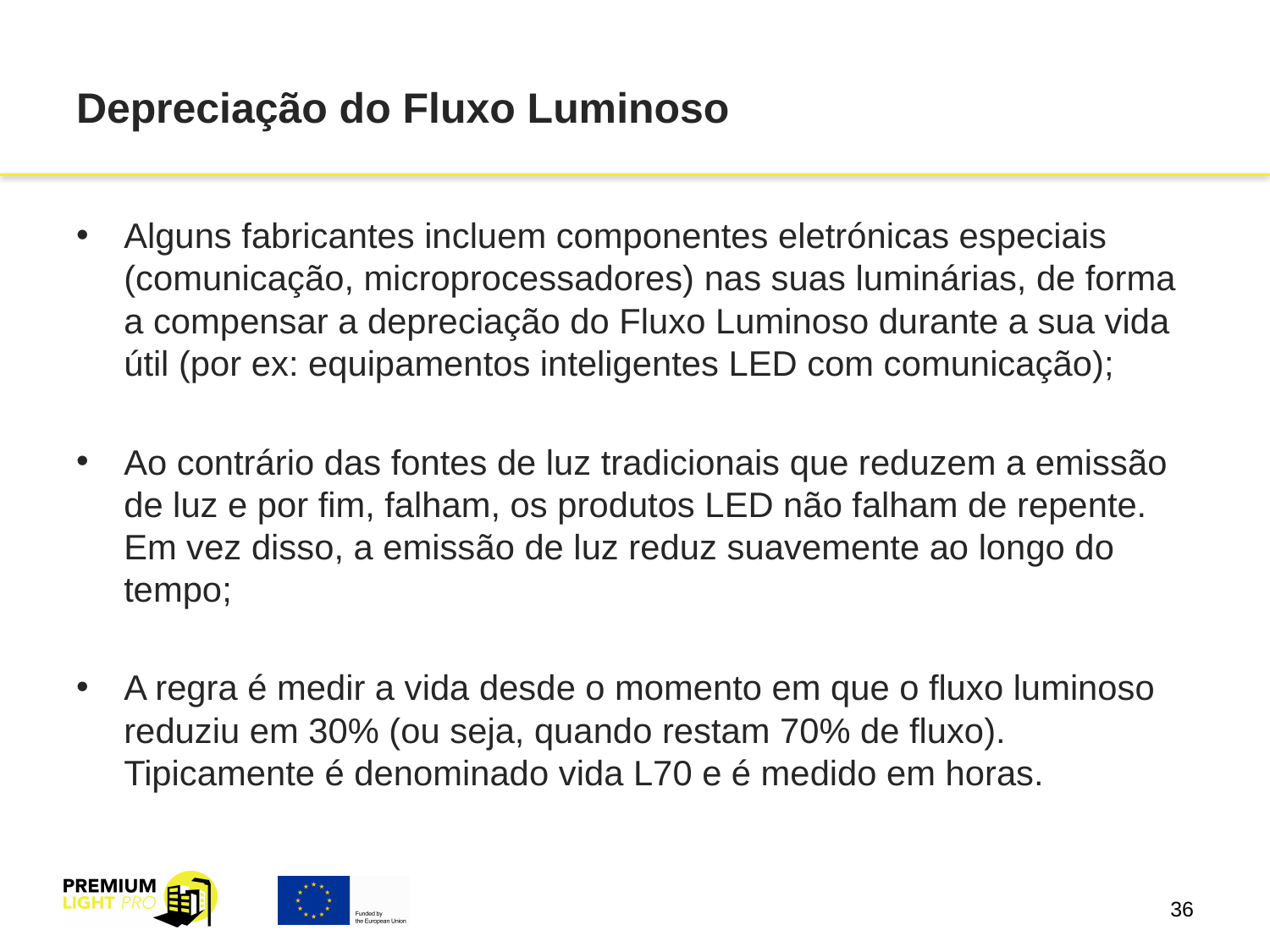

# Depreciação do Fluxo Luminoso
Alguns fabricantes incluem componentes eletrónicas especiais (comunicação, microprocessadores) nas suas luminárias, de forma a compensar a depreciação do Fluxo Luminoso durante a sua vida útil (por ex: equipamentos inteligentes LED com comunicação);

Ao contrário das fontes de luz tradicionais que reduzem a emissão de luz e por fim, falham, os produtos LED não falham de repente. Em vez disso, a emissão de luz reduz suavemente ao longo do tempo;

A regra é medir a vida desde o momento em que o fluxo luminoso reduziu em 30% (ou seja, quando restam 70% de fluxo). Tipicamente é denominado vida L70 e é medido em horas.